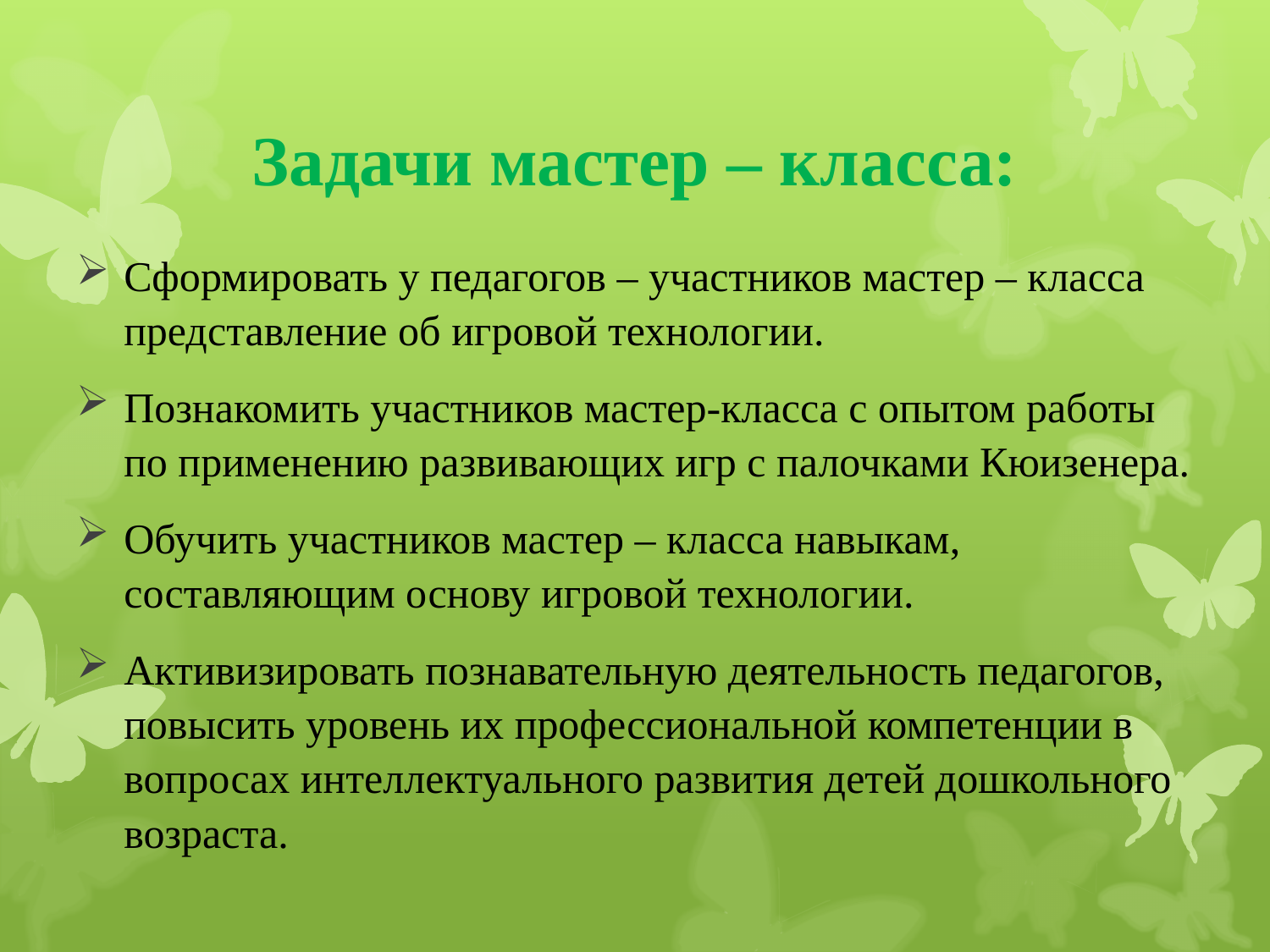

# Задачи мастер – класса:
Сформировать у педагогов – участников мастер – класса представление об игровой технологии.
Познакомить участников мастер-класса с опытом работы по применению развивающих игр с палочками Кюизенера.
Обучить участников мастер – класса навыкам, составляющим основу игровой технологии.
Активизировать познавательную деятельность педагогов, повысить уровень их профессиональной компетенции в вопросах интеллектуального развития детей дошкольного возраста.